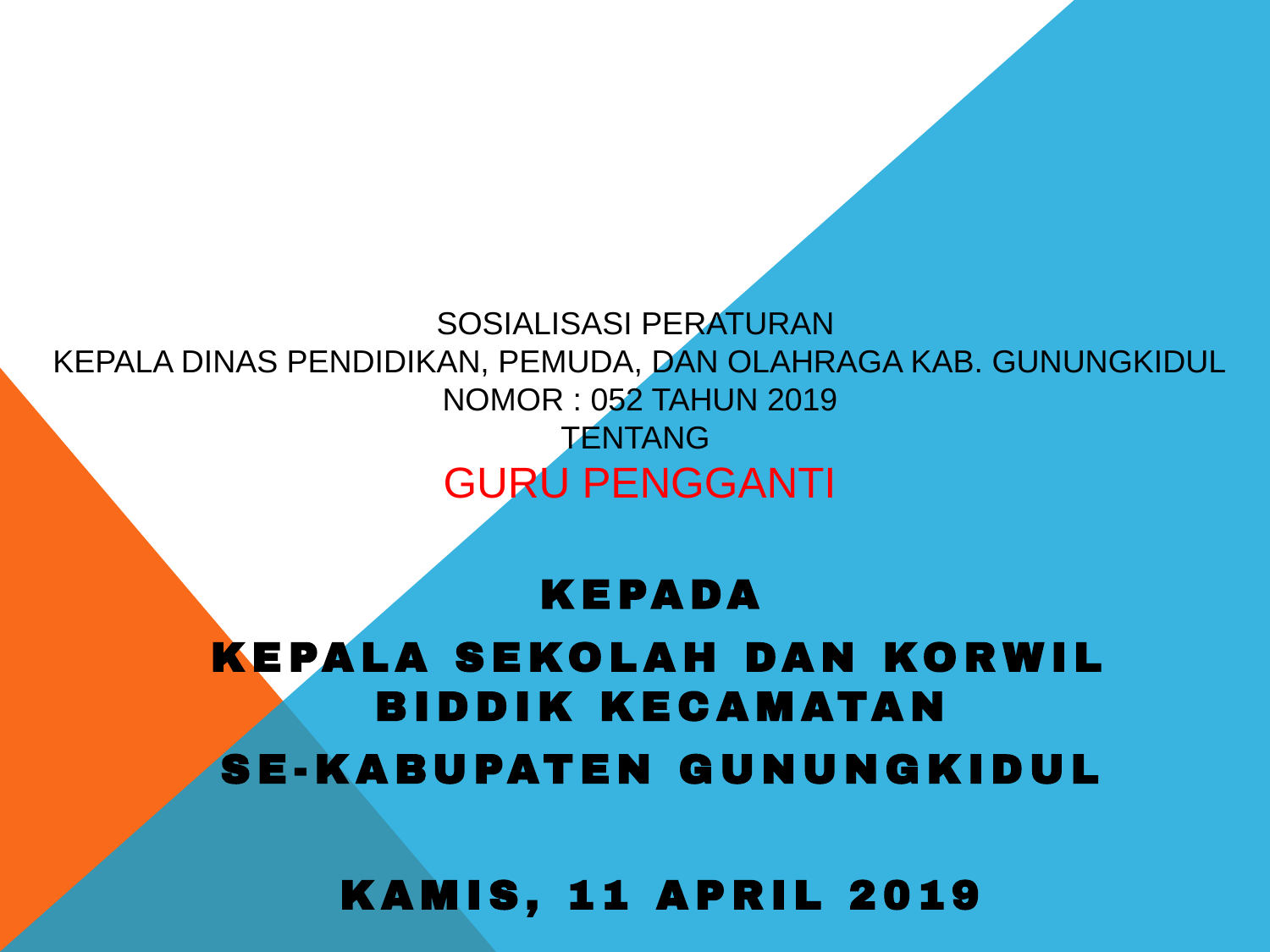

# SOSIALISASI PERATURAN KEPALA DINAS PENDIDIKAN, PEMUDA, DAN OLAHRAGA KAB. GUNUNGKIDUL NOMOR : 052 TAHUN 2019 TENTANG GURU PENGGANTI
KEPADA
KEPALA SEKOLAH DAN KORWIL BIDDIK KECAMATAN
SE-KABUPATEN GUNUNGKIDUL

Kamis, 11 april 2019